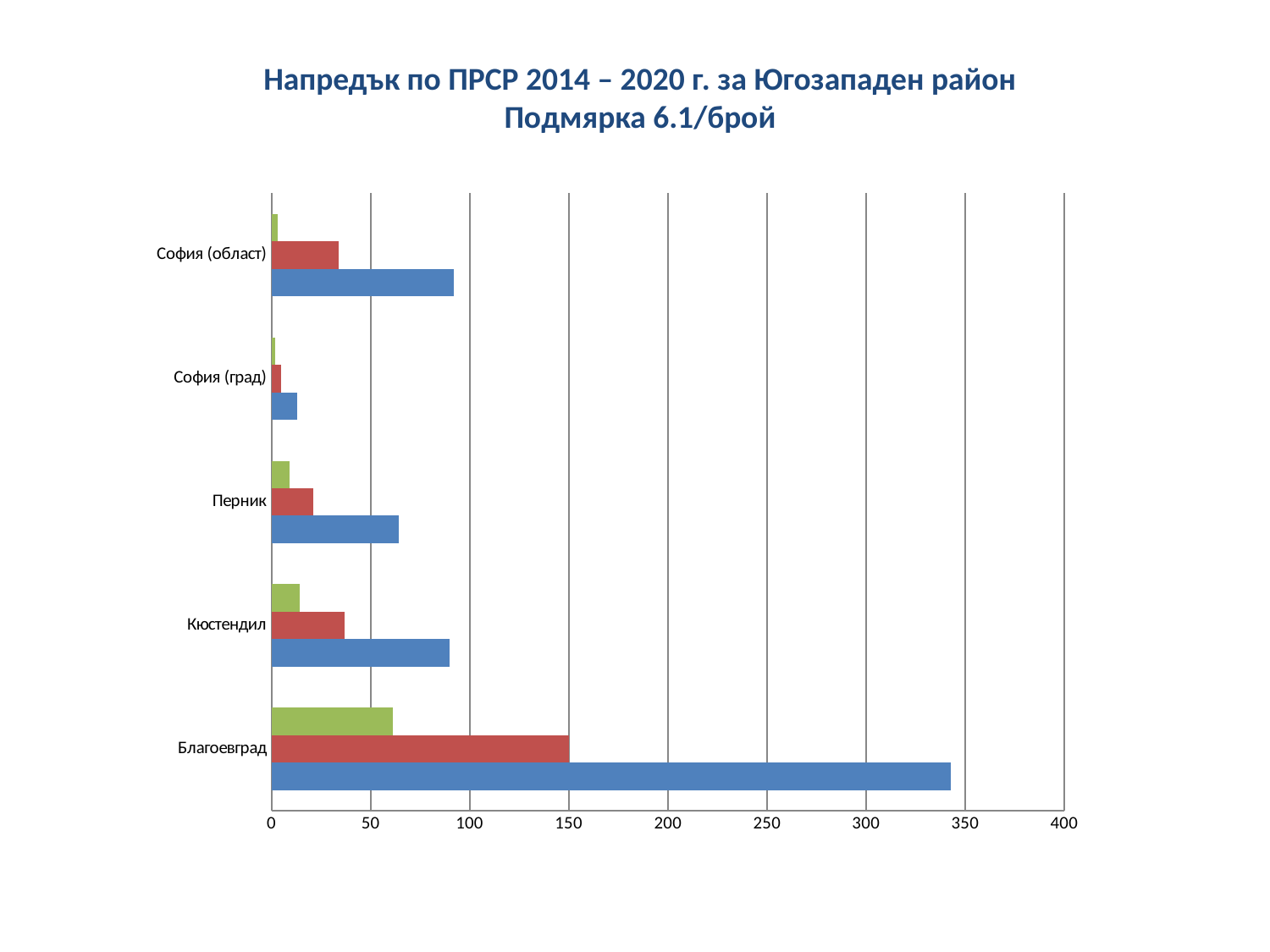

Напредък по ПРСР 2014 – 2020 г. за Югозападен район
Подмярка 6.1/брой

### Chart

| Category | Подмярка 6.1  Брой подадени проекти | Подмярка 6.1  Брой на подписаните договори | Подмярка 6.1  Приключили проекти брой |
|---|---|---|---|
| Благоевград | 343.0 | 150.0 | 61.0 |
| Кюстендил | 90.0 | 37.0 | 14.0 |
| Перник | 64.0 | 21.0 | 9.0 |
| София (град) | 13.0 | 5.0 | 2.0 |
| София (област) | 92.0 | 34.0 | 3.0 |